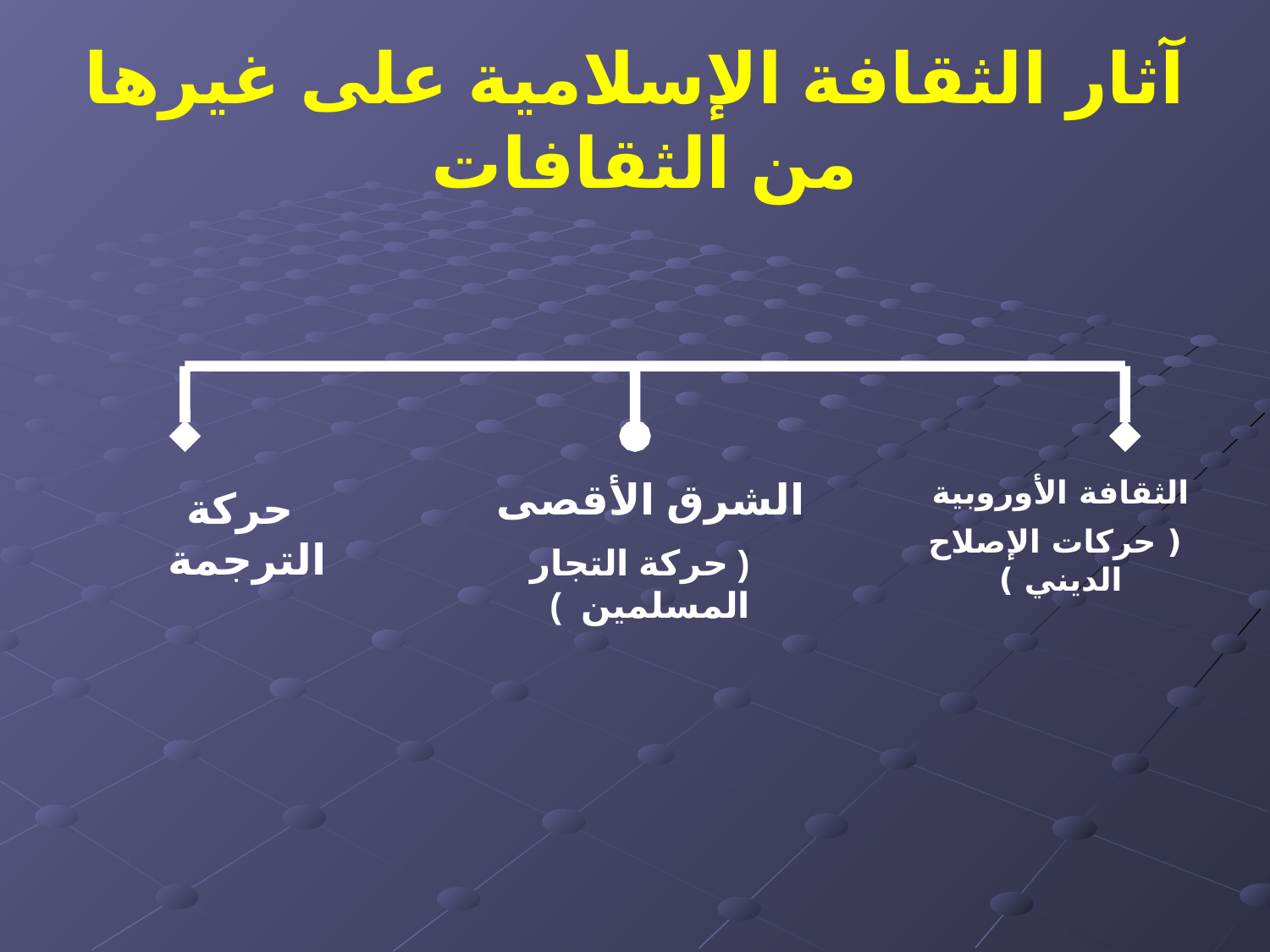

# آثار الثقافة الإسلامية على غيرها من الثقافات

الشرق الأقصى
 ( حركة التجار المسلمين  )
الثقافة الأوروبية
( حركات الإصلاح الديني )
حركة الترجمة